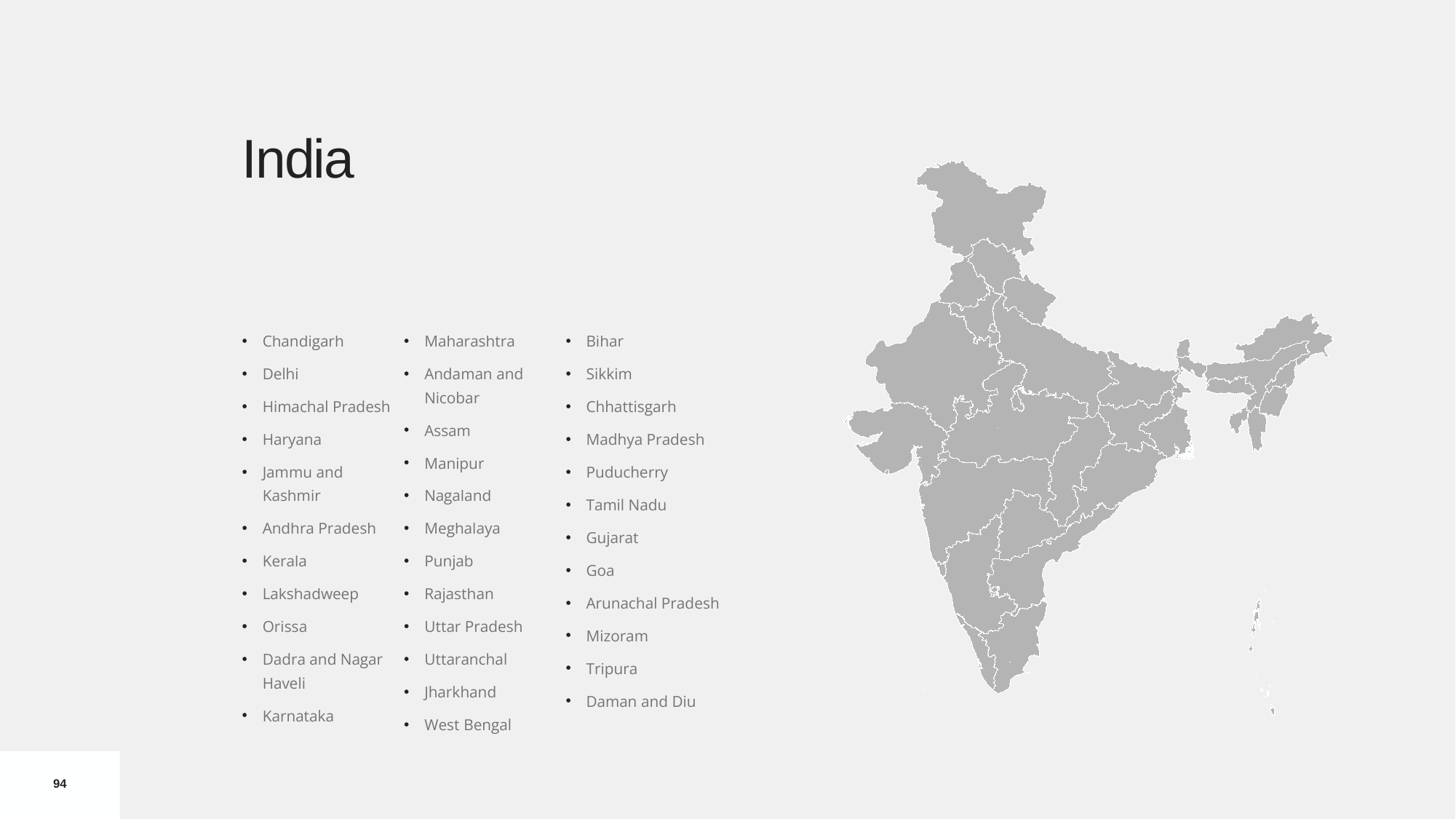

# India

Chandigarh
Delhi
Himachal Pradesh
Haryana
Jammu and Kashmir
Andhra Pradesh
Kerala
Lakshadweep
Orissa
Dadra and Nagar Haveli
Karnataka
Maharashtra
Andaman and Nicobar
Assam
Manipur
Nagaland
Meghalaya
Punjab
Rajasthan
Uttar Pradesh
Uttaranchal
Jharkhand
West Bengal
Bihar
Sikkim
Chhattisgarh
Madhya Pradesh
Puducherry
Tamil Nadu
Gujarat
Goa
Arunachal Pradesh
Mizoram
Tripura
Daman and Diu